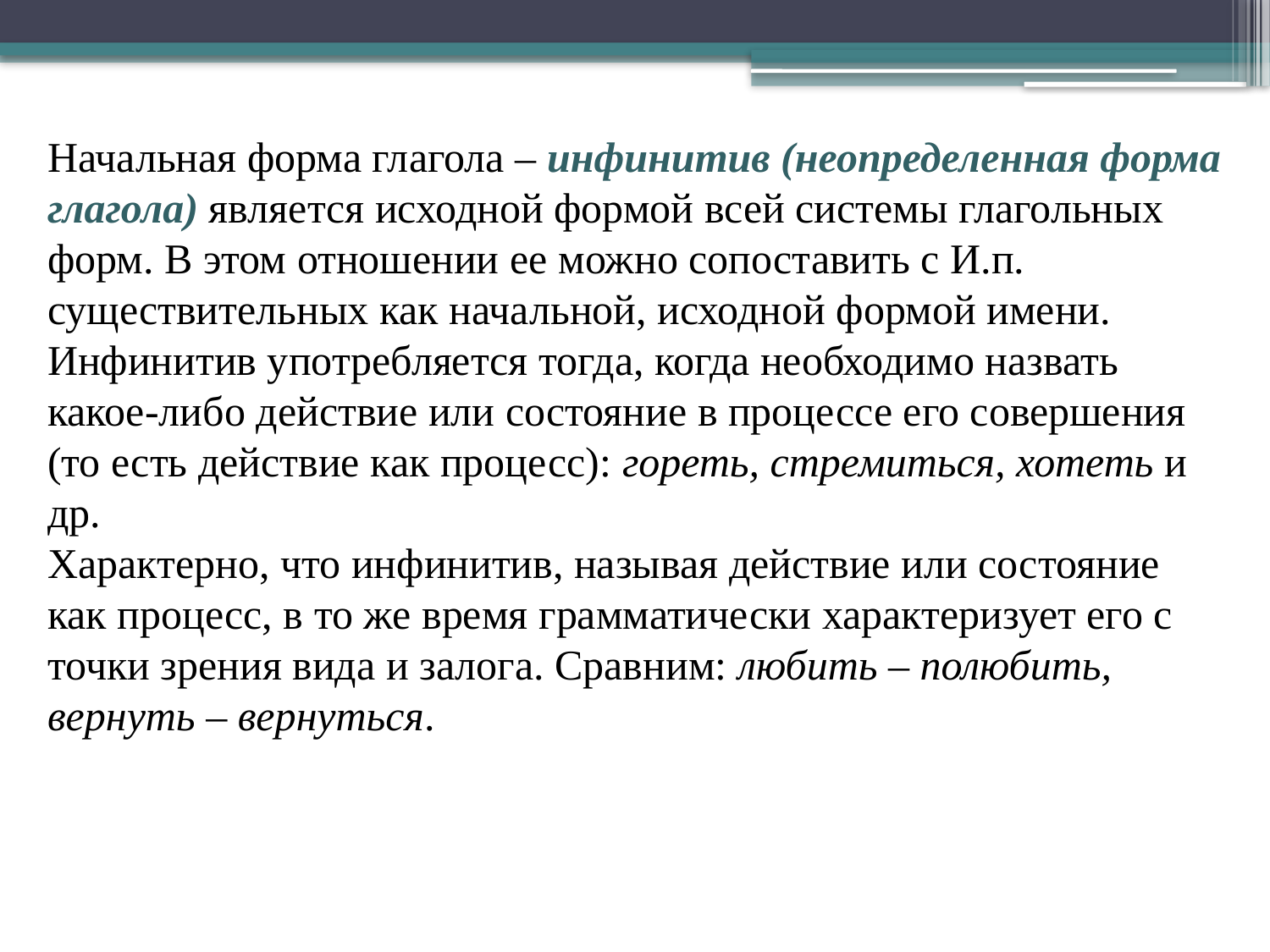

Начальная форма глагола – инфинитив (неопределенная форма глагола) является исходной формой всей системы глагольных форм. В этом отношении ее можно сопоставить с И.п. существительных как начальной, исходной формой имени. Инфинитив употребляется тогда, когда необходимо назвать какое-либо действие или состояние в процессе его совершения (то есть действие как процесс): гореть, стремиться, хотеть и др.
Характерно, что инфинитив, называя действие или состояние как процесс, в то же время грамматически характеризует его с точки зрения вида и залога. Сравним: любить – полюбить, вернуть – вернуться.